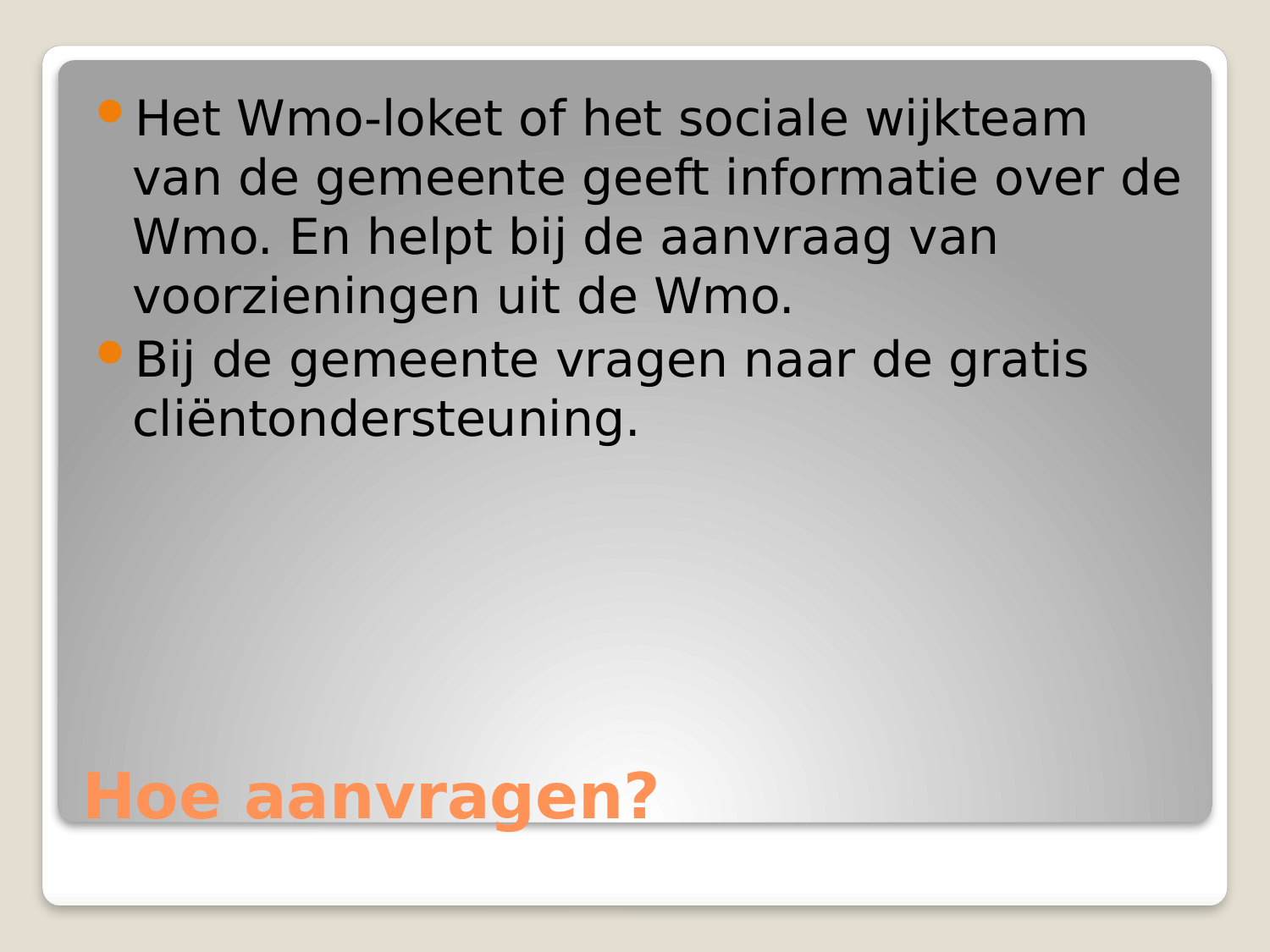

Het Wmo-loket of het sociale wijkteam van de gemeente geeft informatie over de Wmo. En helpt bij de aanvraag van voorzieningen uit de Wmo.
Bij de gemeente vragen naar de gratis cliëntondersteuning.

# Hoe aanvragen?